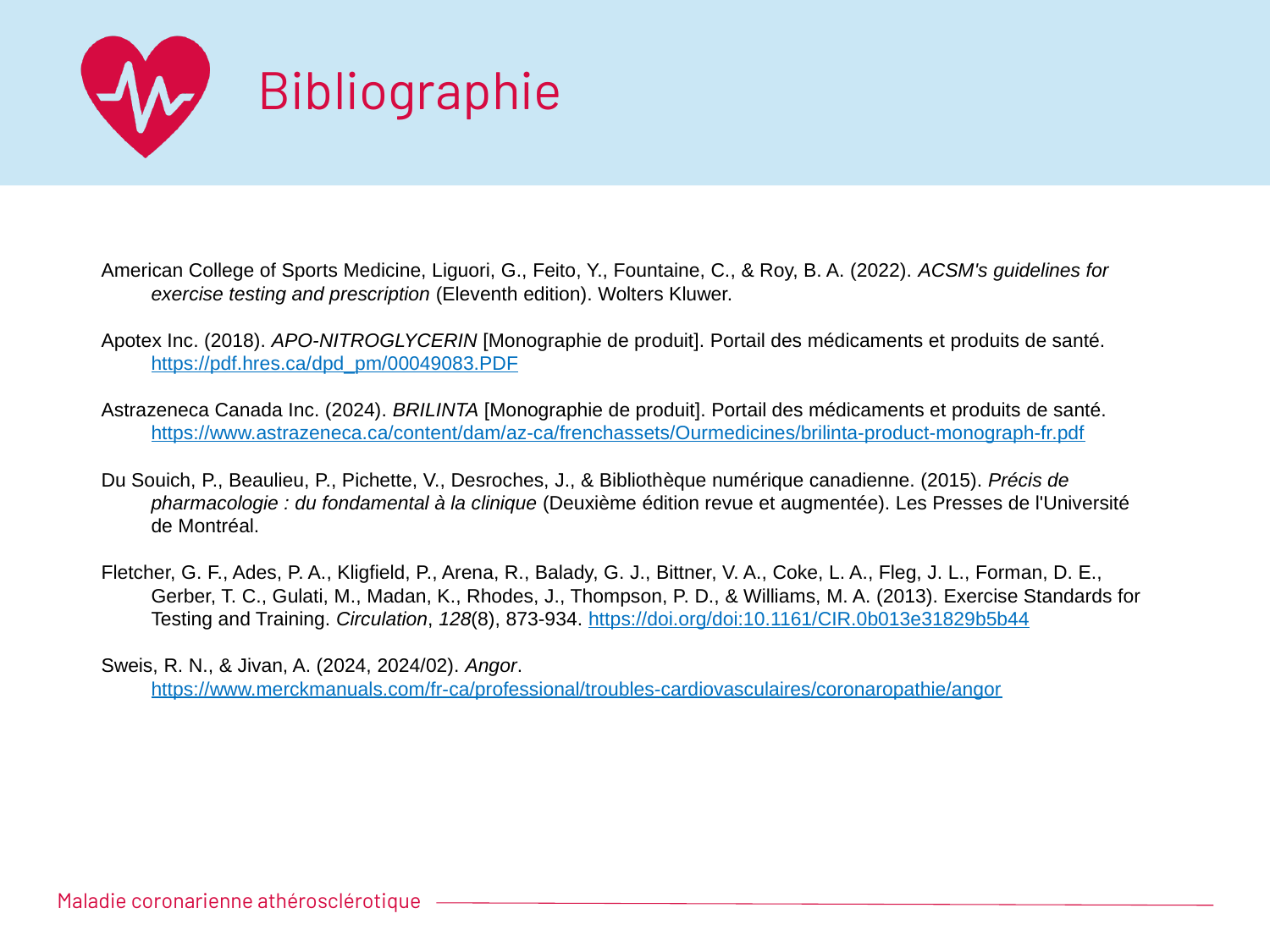

# Bibliographie
American College of Sports Medicine, Liguori, G., Feito, Y., Fountaine, C., & Roy, B. A. (2022). ACSM's guidelines for exercise testing and prescription (Eleventh edition). Wolters Kluwer.

Apotex Inc. (2018). APO-NITROGLYCERIN [Monographie de produit]. Portail des médicaments et produits de santé. https://pdf.hres.ca/dpd_pm/00049083.PDF

Astrazeneca Canada Inc. (2024). BRILINTA [Monographie de produit]. Portail des médicaments et produits de santé. https://www.astrazeneca.ca/content/dam/az-ca/frenchassets/Ourmedicines/brilinta-product-monograph-fr.pdf

Du Souich, P., Beaulieu, P., Pichette, V., Desroches, J., & Bibliothèque numérique canadienne. (2015). Précis de pharmacologie : du fondamental à la clinique (Deuxième édition revue et augmentée). Les Presses de l'Université de Montréal.

Fletcher, G. F., Ades, P. A., Kligfield, P., Arena, R., Balady, G. J., Bittner, V. A., Coke, L. A., Fleg, J. L., Forman, D. E., Gerber, T. C., Gulati, M., Madan, K., Rhodes, J., Thompson, P. D., & Williams, M. A. (2013). Exercise Standards for Testing and Training. Circulation, 128(8), 873-934. https://doi.org/doi:10.1161/CIR.0b013e31829b5b44

Sweis, R. N., & Jivan, A. (2024, 2024/02). Angor. https://www.merckmanuals.com/fr-ca/professional/troubles-cardiovasculaires/coronaropathie/angor